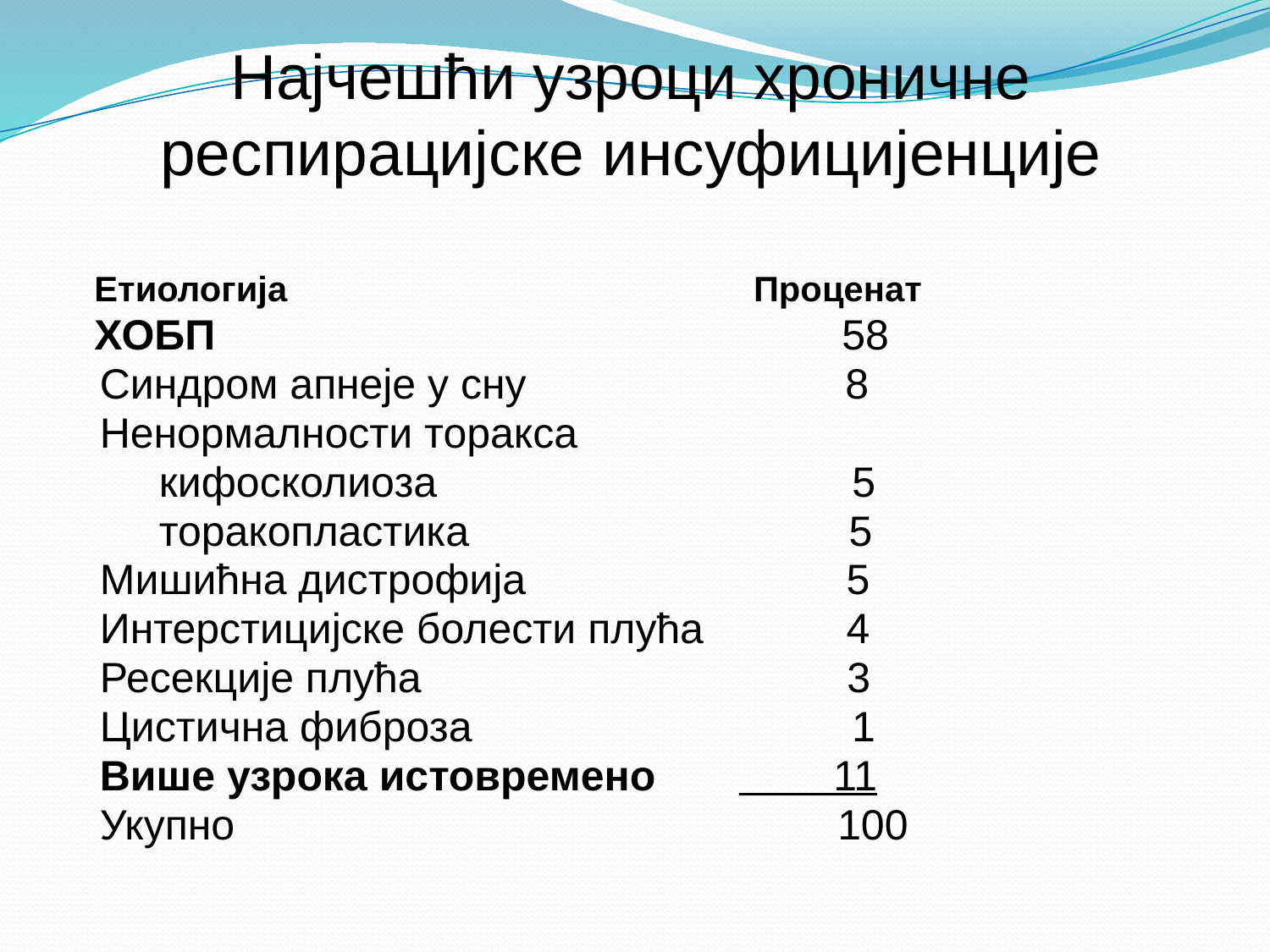

# Најчешћи узроци хроничне респирацијске инсуфицијенције
  Етиологија                                                   Проценат
  ХОБП                                                     58
  Синдром апнеје у сну                           8
  Ненормалности торакса
       кифосколиоза                                   5
       торакопластика                                5
  Мишићна дистрофија                           5
  Интерстицијске болести плућа            4
  Ресекције плућа                                    3
  Цистична фиброза                                1
  Више узрока истовремено               11
  Укупно                                                   100